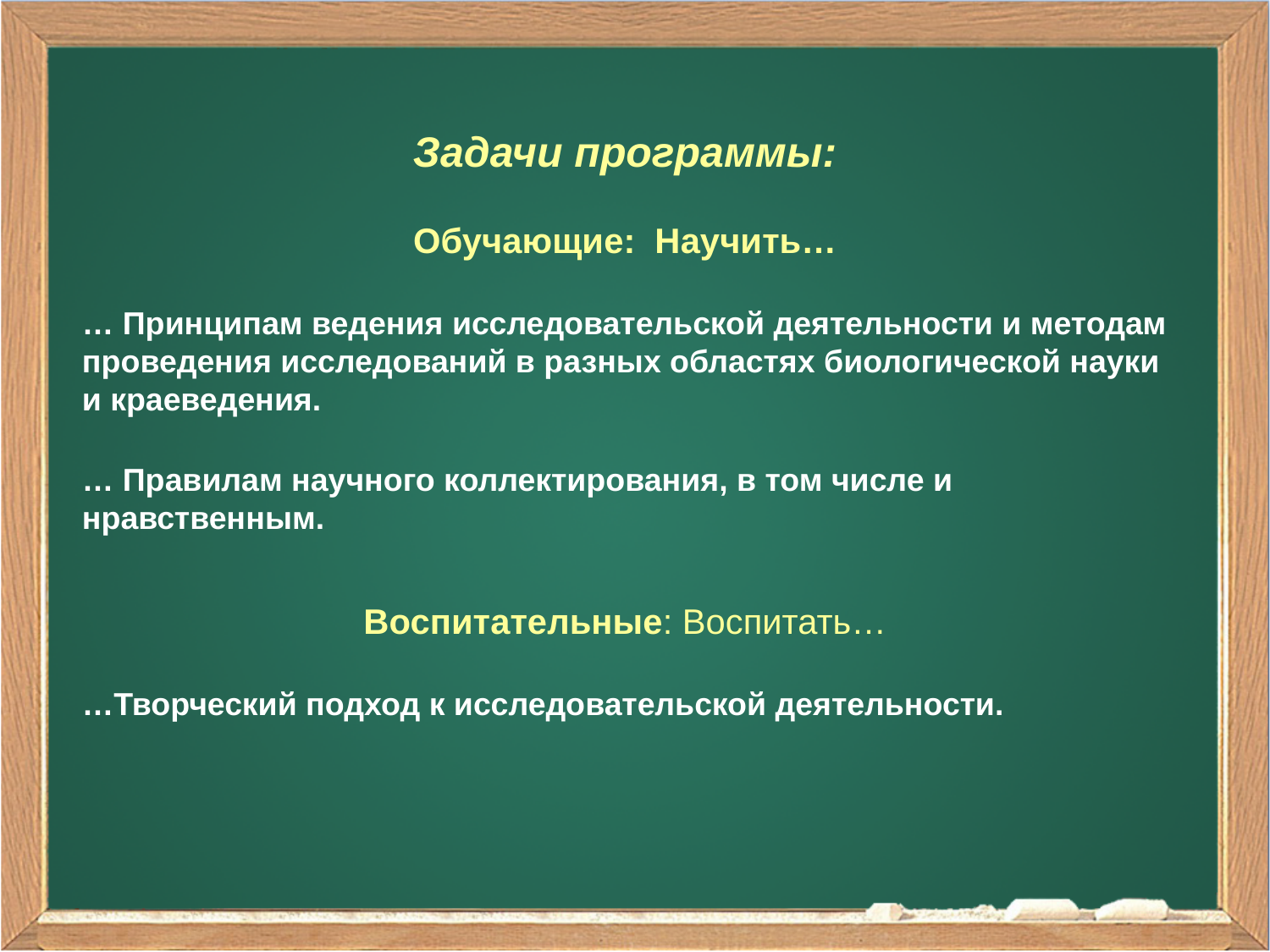

Задачи программы:
Обучающие:  Научить…
… Принципам ведения исследовательской деятельности и методам проведения исследований в разных областях биологической науки и краеведения.
… Правилам научного коллектирования, в том числе и нравственным.
Воспитательные: Воспитать…
…Творческий подход к исследовательской деятельности.